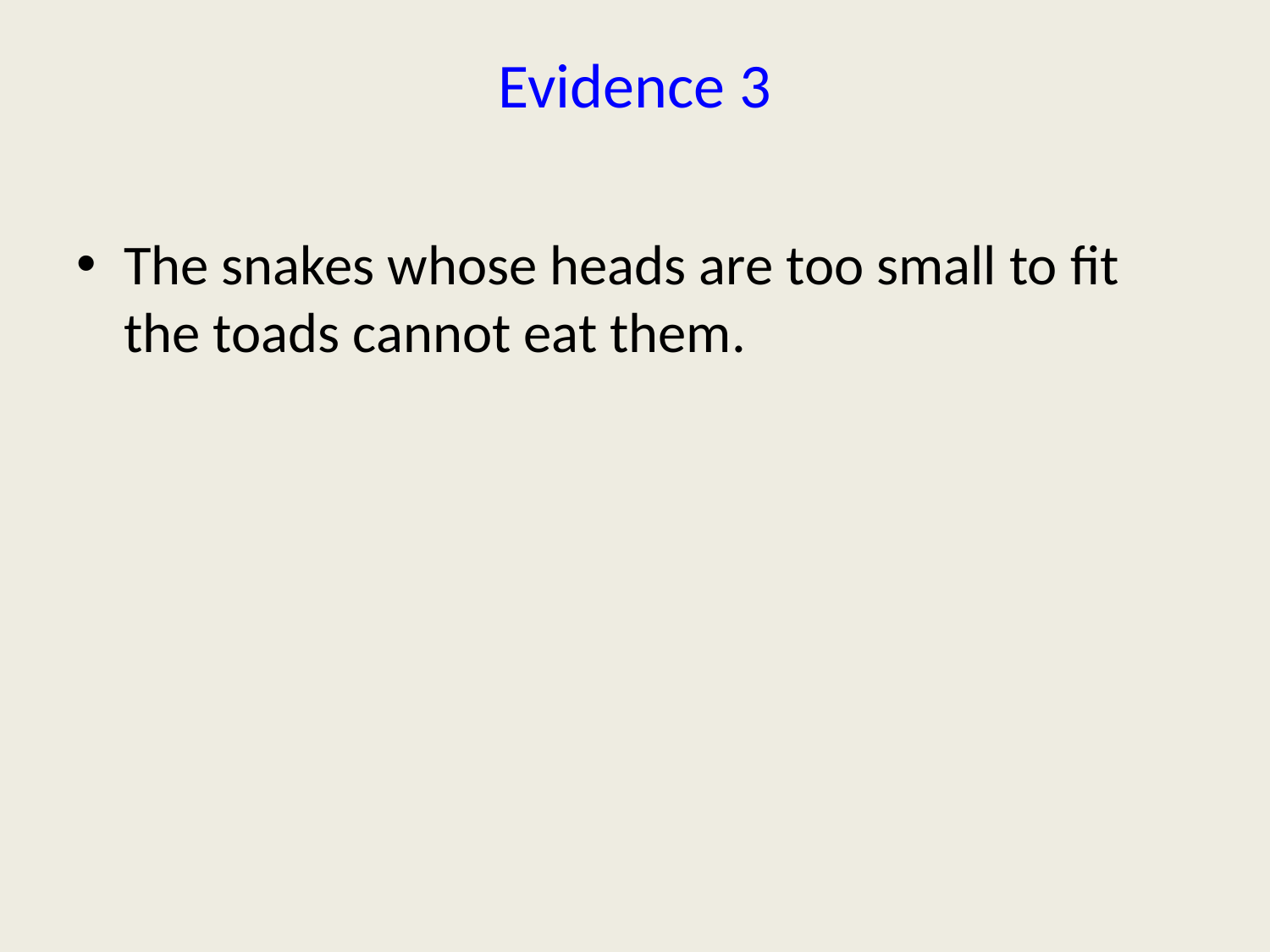

# Evidence 3
The snakes whose heads are too small to fit the toads cannot eat them.